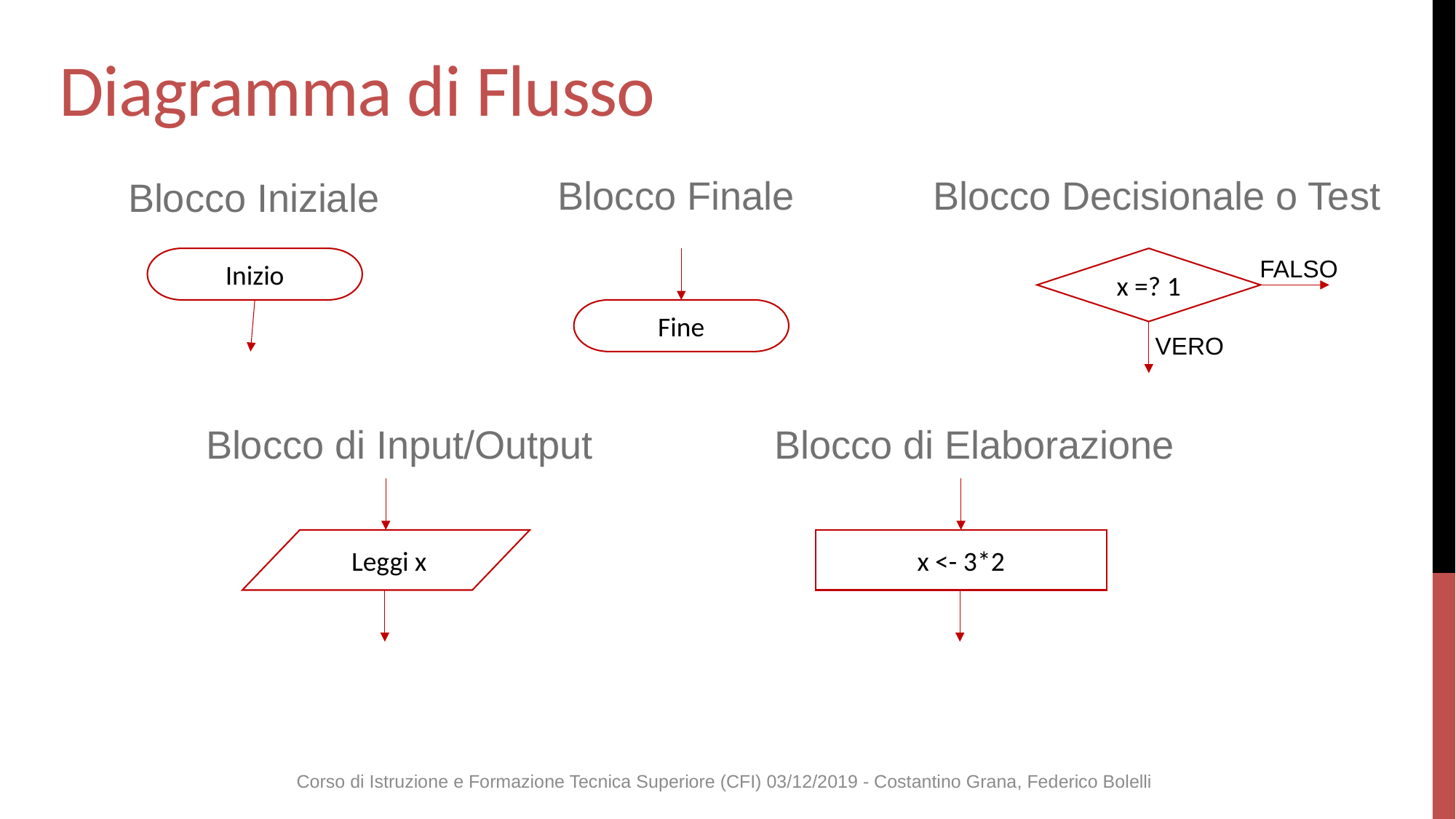

# Diagramma di Flusso
Blocco Finale
Blocco Decisionale o Test
Blocco Iniziale
Inizio
Fine
x =? 1
FALSO
VERO
Blocco di Input/Output
Blocco di Elaborazione
 Leggi x
x <- 3*2
Corso di Istruzione e Formazione Tecnica Superiore (CFI) 03/12/2019 - Costantino Grana, Federico Bolelli